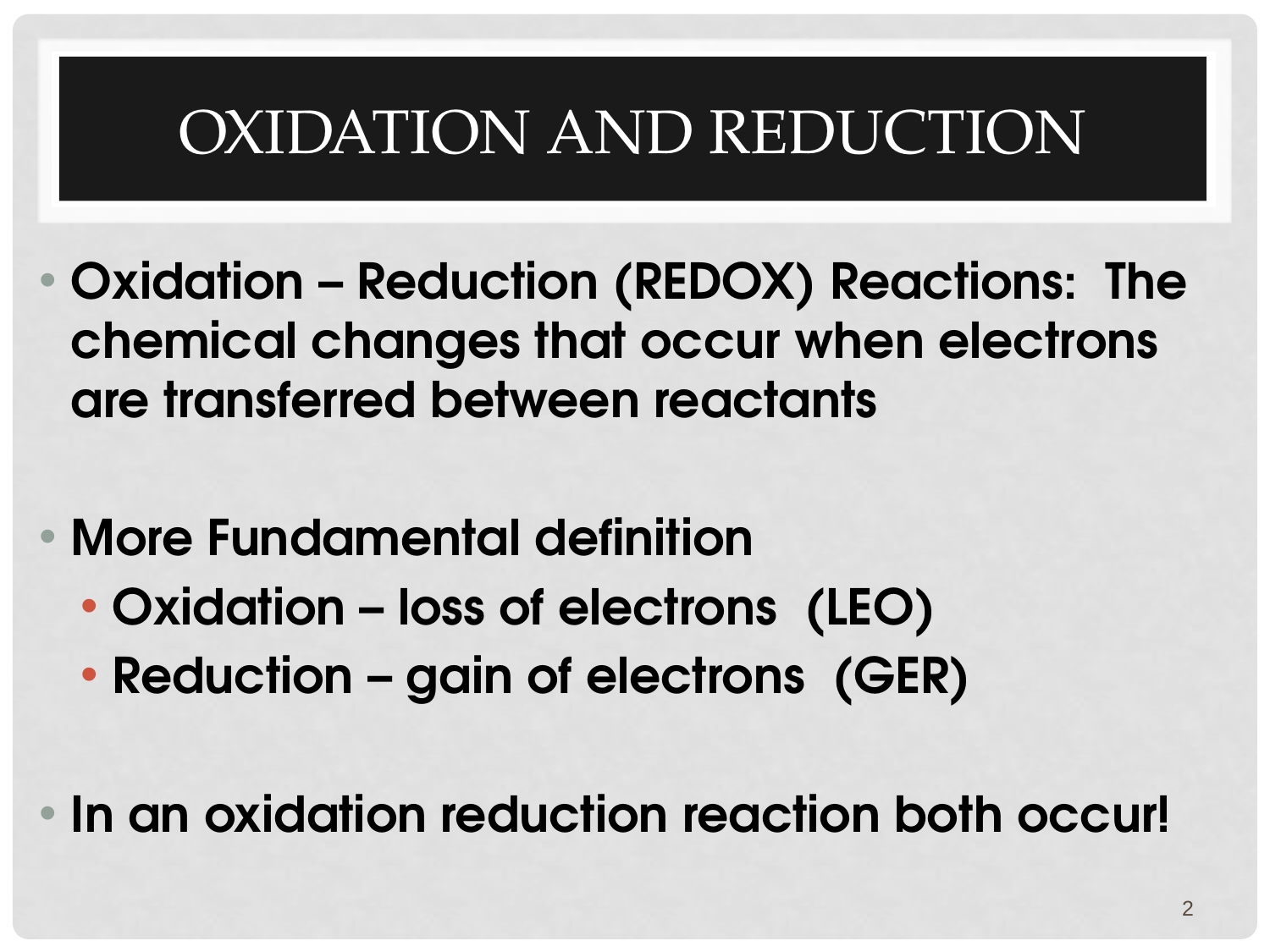

# Oxidation and Reduction
Oxidation – Reduction (REDOX) Reactions:  The chemical changes that occur when electrons are transferred between reactants

More Fundamental definition
Oxidation – loss of electrons  (LEO)
Reduction – gain of electrons  (GER)

In an oxidation reduction reaction both occur!
2